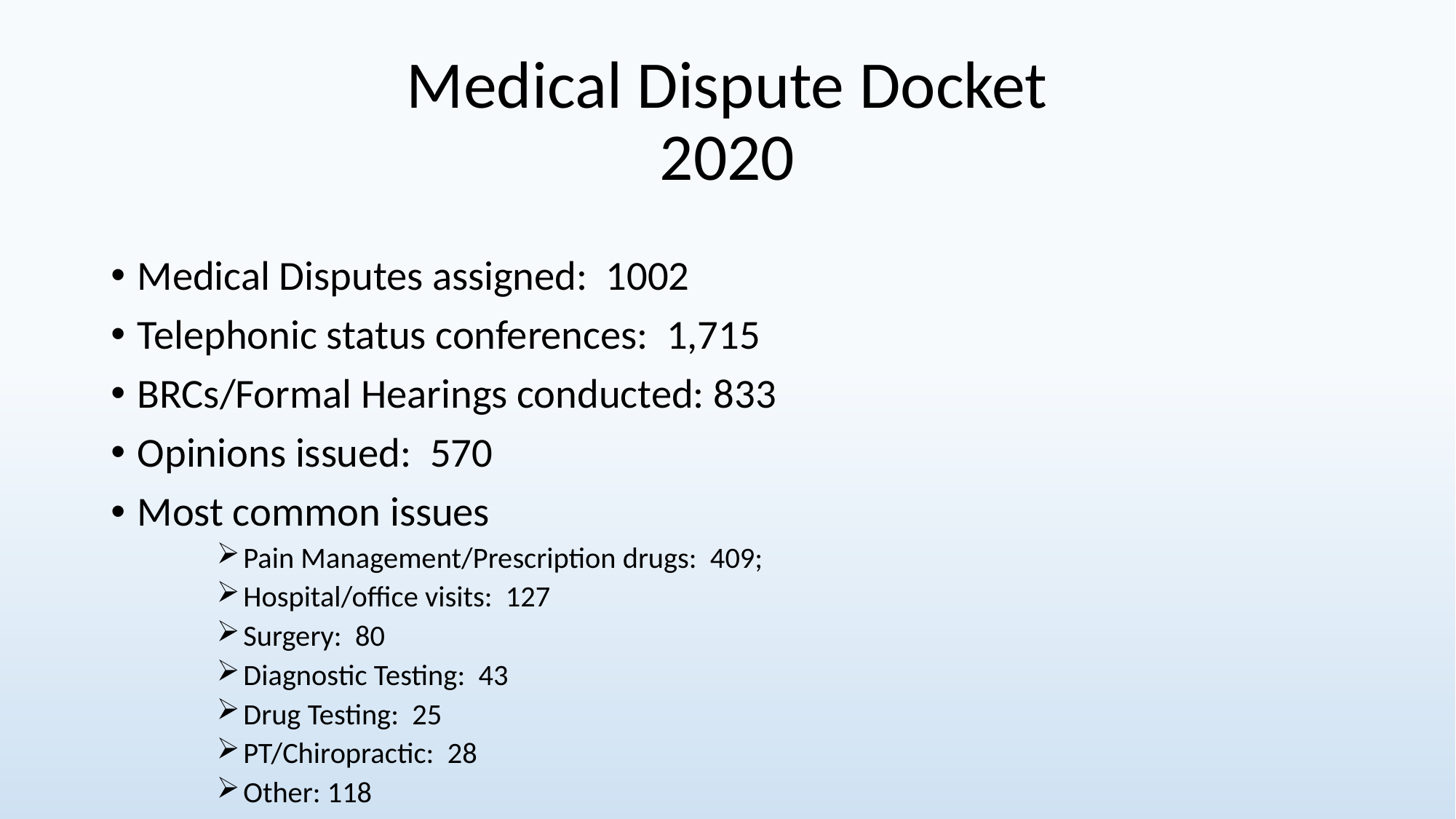

# Medical Dispute Docket 2020

Medical Disputes assigned:  1002
Telephonic status conferences:  1,715
BRCs/Formal Hearings conducted: 833
Opinions issued:  570
Most common issues
Pain Management/Prescription drugs:  409;
Hospital/office visits:  127
Surgery:  80
Diagnostic Testing:  43
Drug Testing:  25
PT/Chiropractic:  28
Other: 118